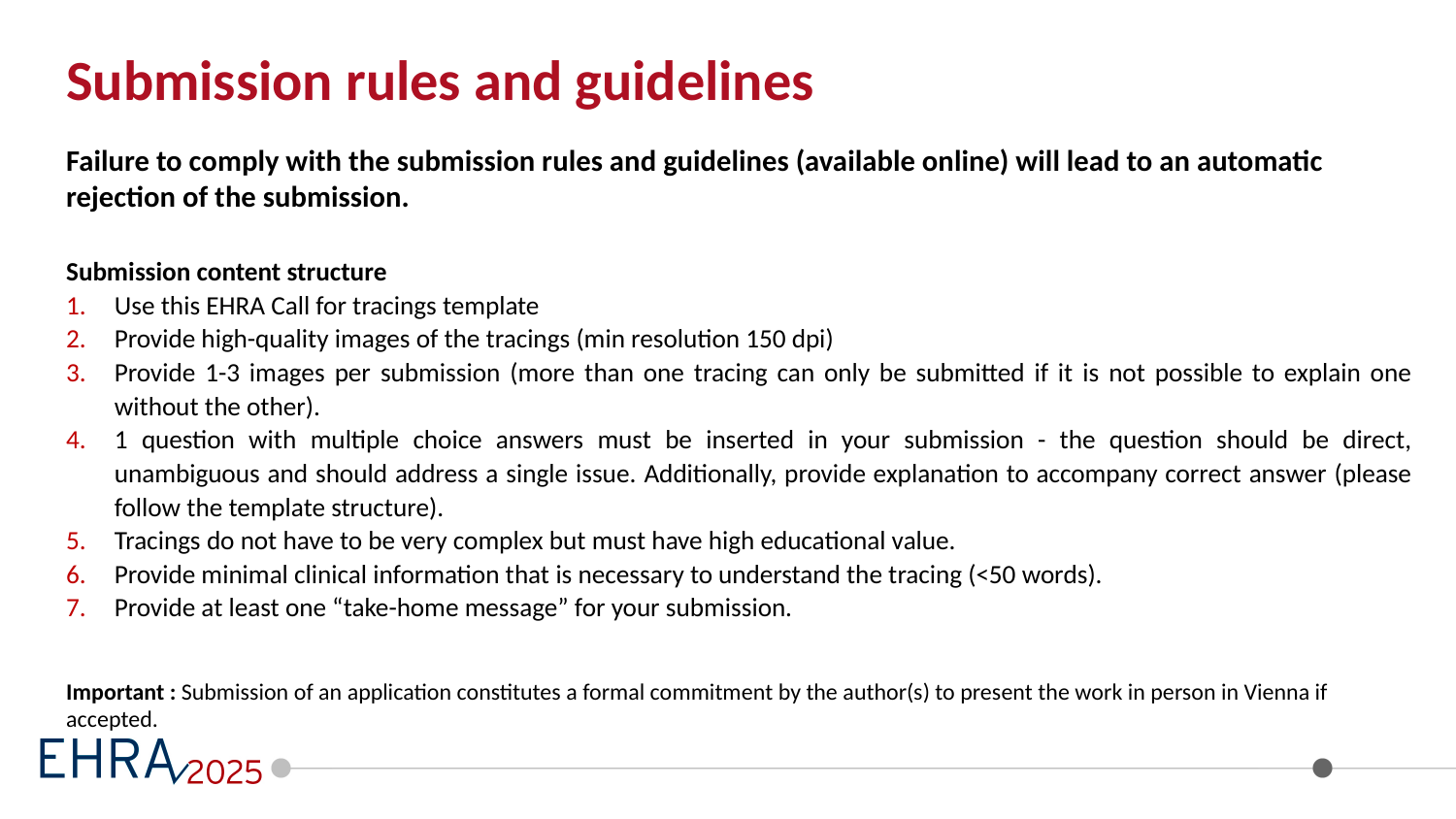

Submission rules and guidelines
Failure to comply with the submission rules and guidelines (available online) will lead to an automatic rejection of the submission.

Submission content structure
Use this EHRA Call for tracings template
Provide high-quality images of the tracings (min resolution 150 dpi)
Provide 1-3 images per submission (more than one tracing can only be submitted if it is not possible to explain one without the other).
1 question with multiple choice answers must be inserted in your submission - the question should be direct, unambiguous and should address a single issue. Additionally, provide explanation to accompany correct answer (please follow the template structure).
Tracings do not have to be very complex but must have high educational value.
Provide minimal clinical information that is necessary to understand the tracing (<50 words).
Provide at least one “take-home message” for your submission.

Important : Submission of an application constitutes a formal commitment by the author(s) to present the work in person in Vienna if accepted.